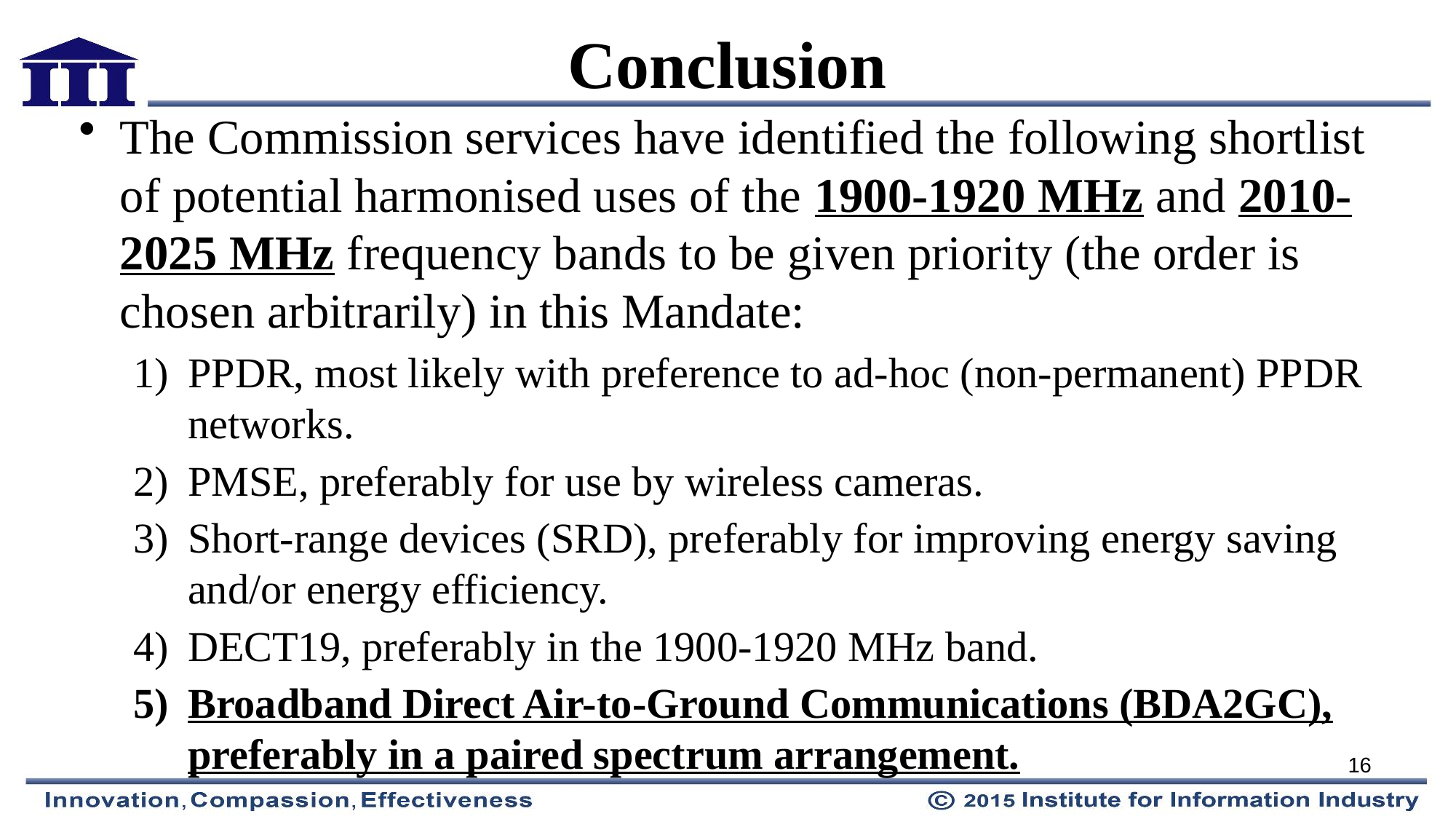

# Conclusion
The Commission services have identified the following shortlist of potential harmonised uses of the 1900-1920 MHz and 2010-2025 MHz frequency bands to be given priority (the order is chosen arbitrarily) in this Mandate:
PPDR, most likely with preference to ad-hoc (non-permanent) PPDR networks.
PMSE, preferably for use by wireless cameras.
Short-range devices (SRD), preferably for improving energy saving and/or energy efficiency.
DECT19, preferably in the 1900-1920 MHz band.
Broadband Direct Air-to-Ground Communications (BDA2GC), preferably in a paired spectrum arrangement.
16